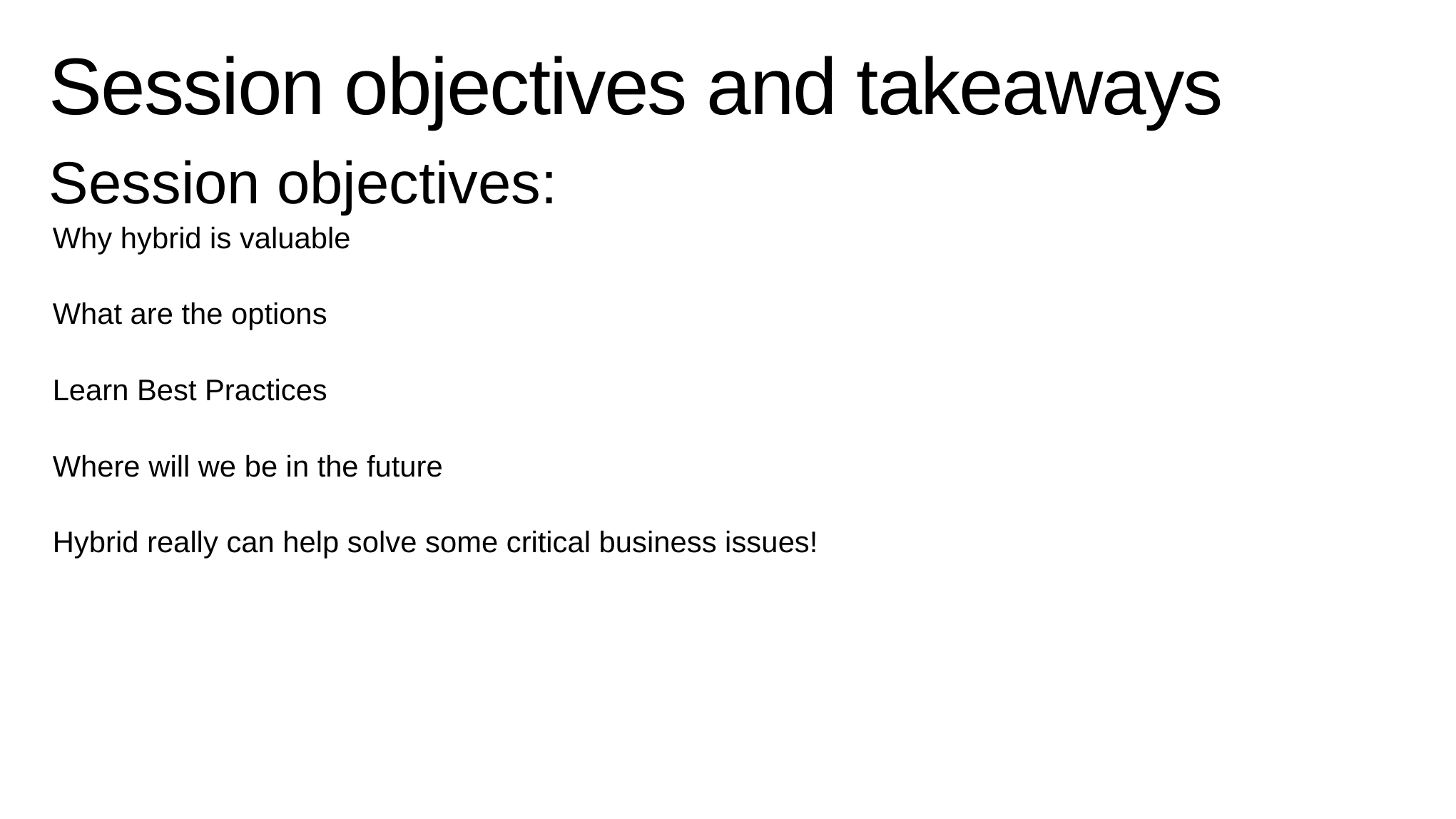

# Session objectives and takeaways
Session objectives:
Why hybrid is valuable

What are the options

Learn Best Practices

Where will we be in the future

Hybrid really can help solve some critical business issues!